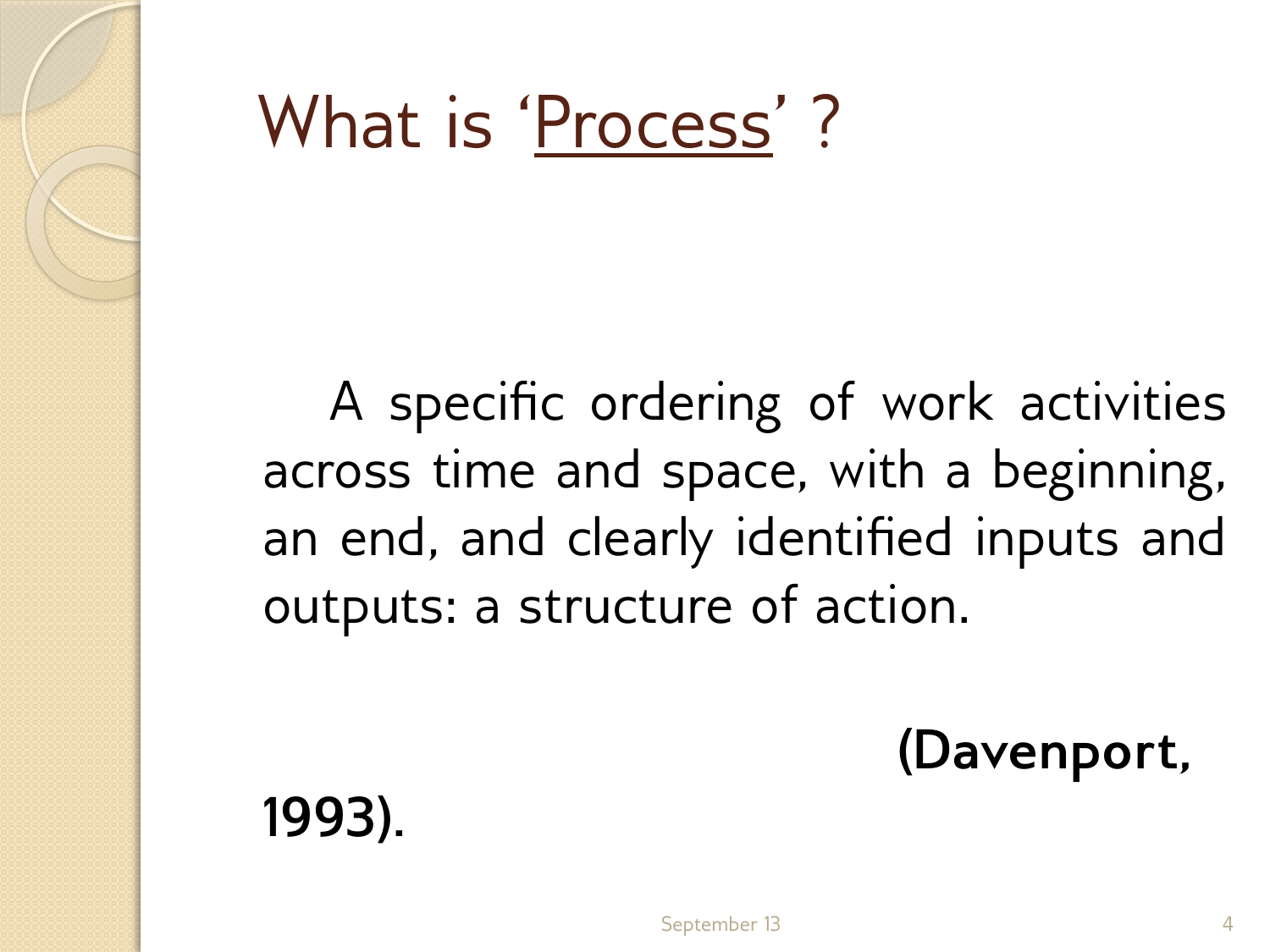

# What is ‘Process’ ?

    A specific ordering of work activities across time and space, with a beginning, an end, and clearly identified inputs and outputs: a structure of action.
                                                    						(Davenport, 1993).

September 13
4